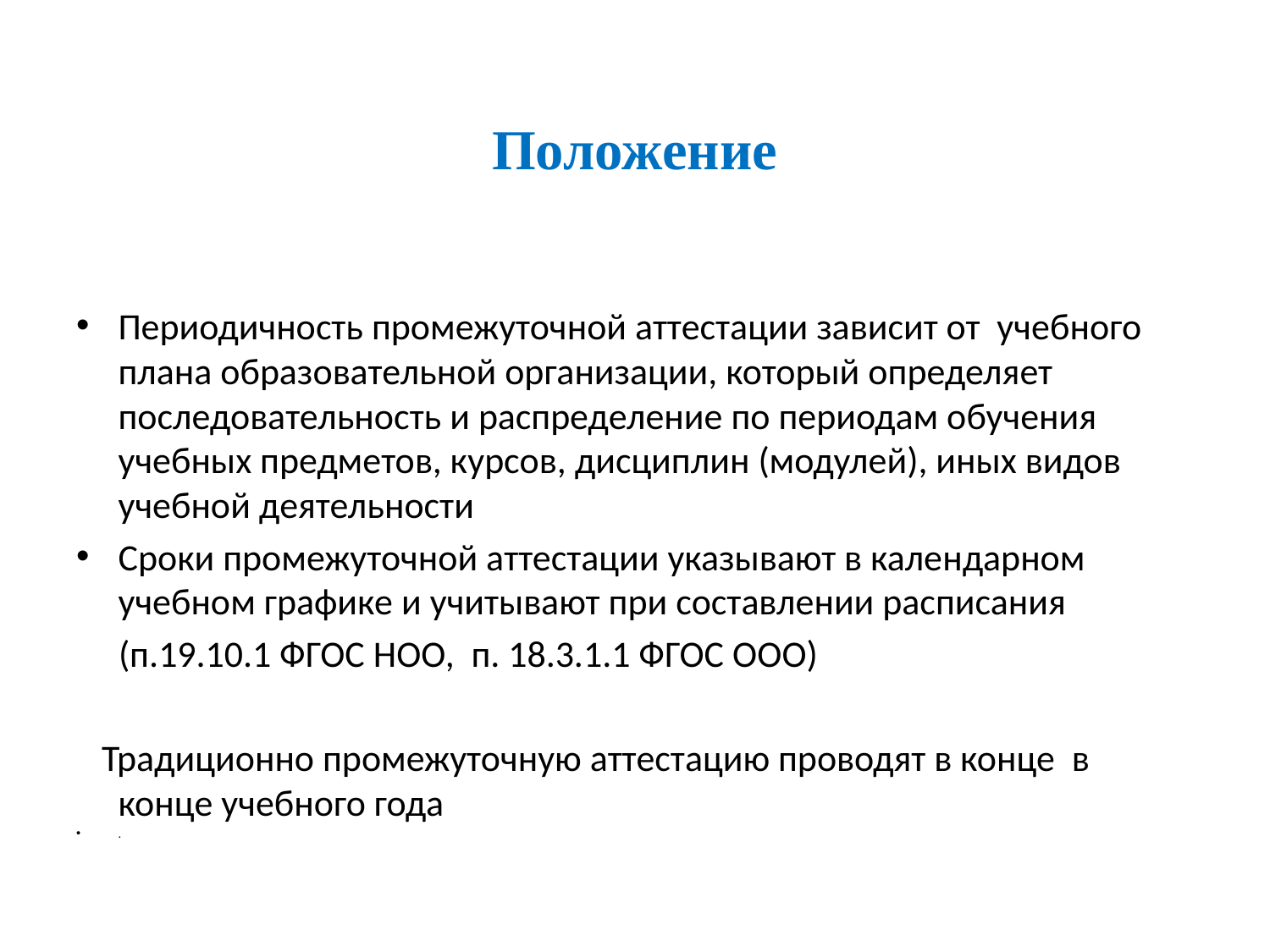

# Положение
Периодичность промежуточной аттестации зависит от  учебного плана образовательной организации, который определяет последовательность и распределение по периодам обучения учебных предметов, курсов, дисциплин (модулей), иных видов учебной деятельности
Сроки промежуточной аттестации указывают в календарном учебном графике и учитывают при составлении расписания
     (п.19.10.1 ФГОС НОО,  п. 18.3.1.1 ФГОС ООО)

   Традиционно промежуточную аттестацию проводят в конце  в конце учебного года
.